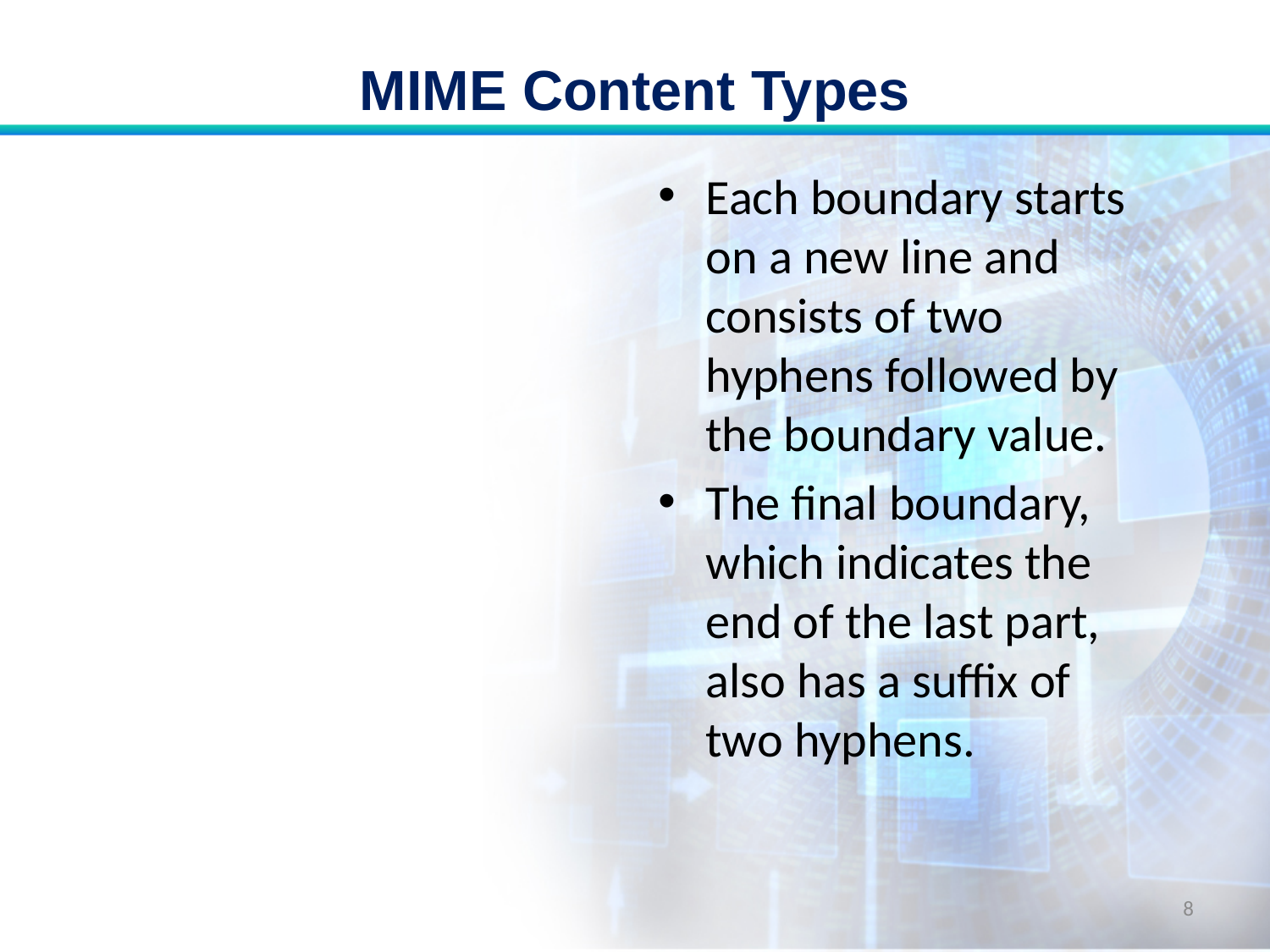

# MIME Content Types
Each boundary starts on a new line and consists of two hyphens followed by the boundary value.
The final boundary, which indicates the end of the last part, also has a suffix of two hyphens.
8